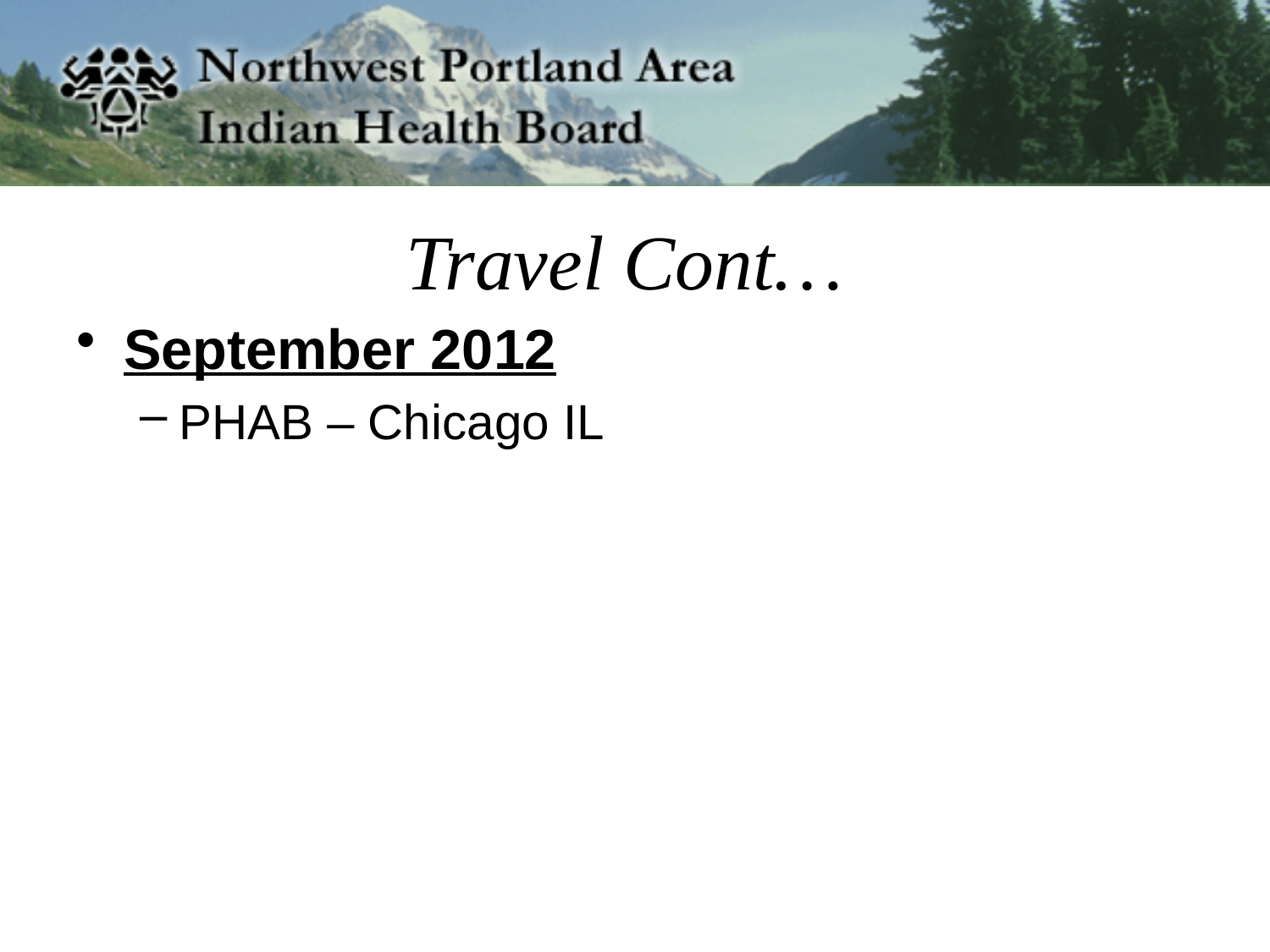

# Travel Cont…
September 2012
PHAB – Chicago IL